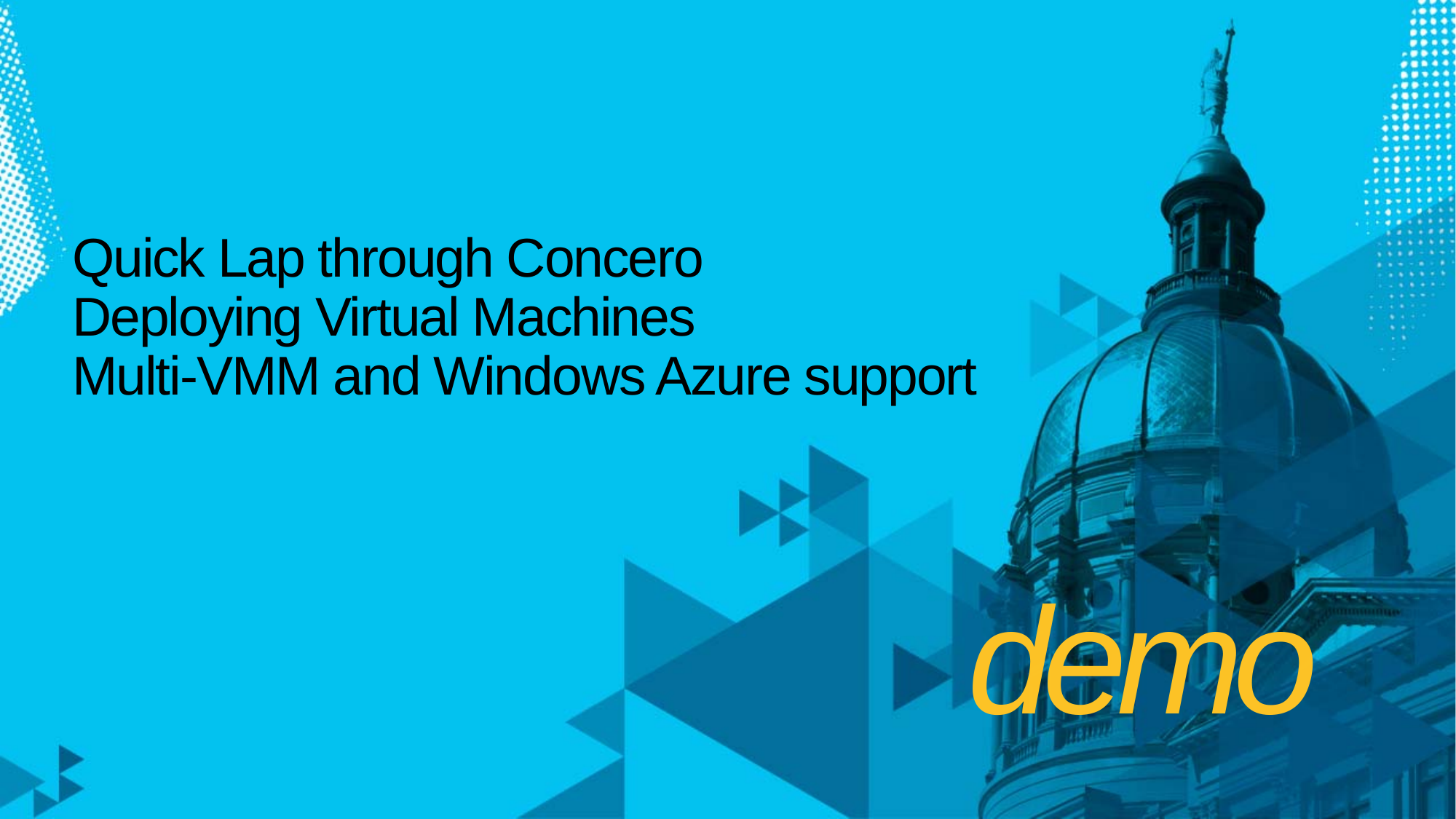

# Quick Lap through Concero Deploying Virtual Machines Multi-VMM and Windows Azure support
demo